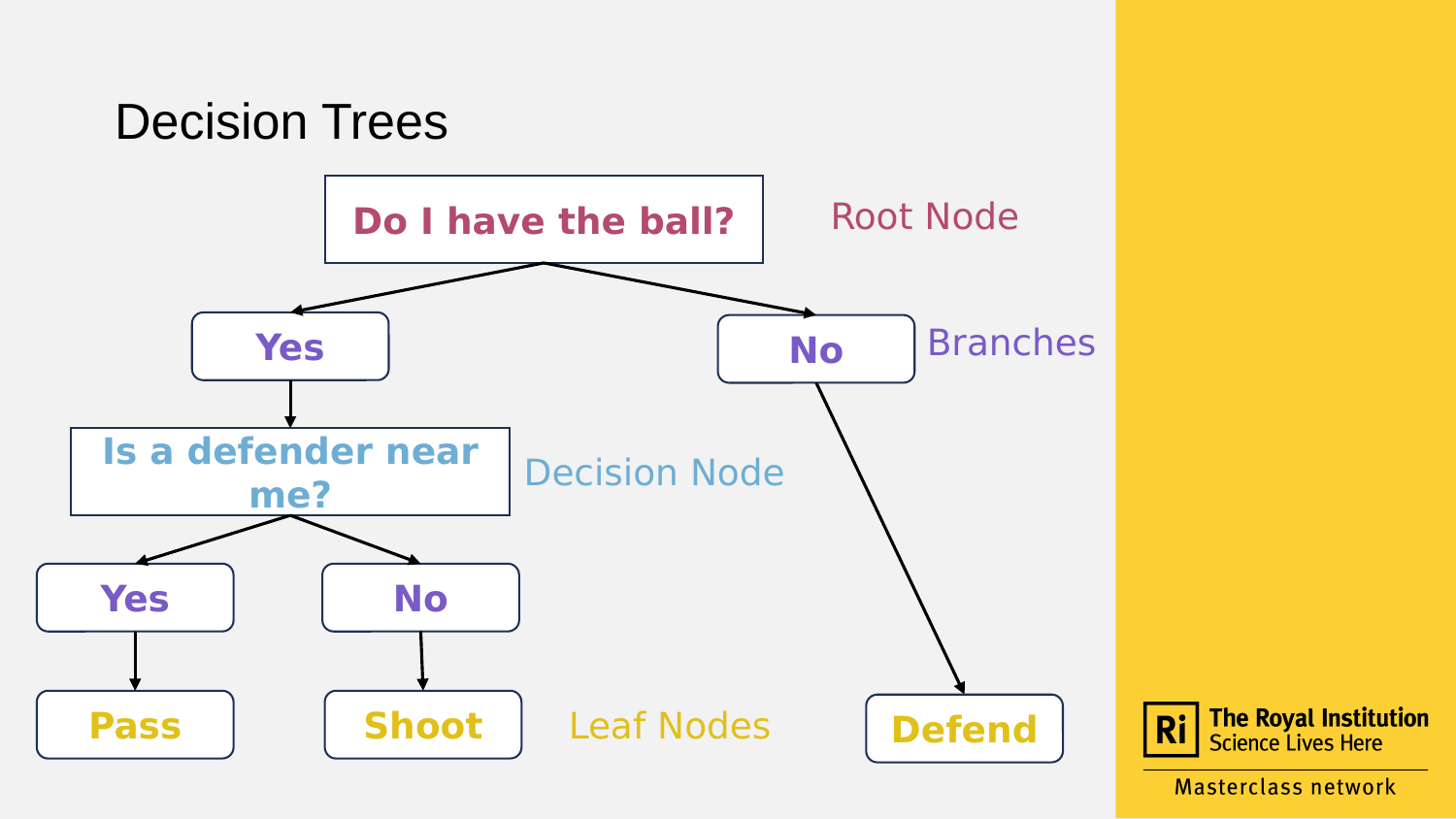

# Decision Trees
Do I have the ball?
Root Node
Branches
Yes
No
Is a defender near me?
Decision Node
Yes
No
Pass
Shoot
Defend
Leaf Nodes